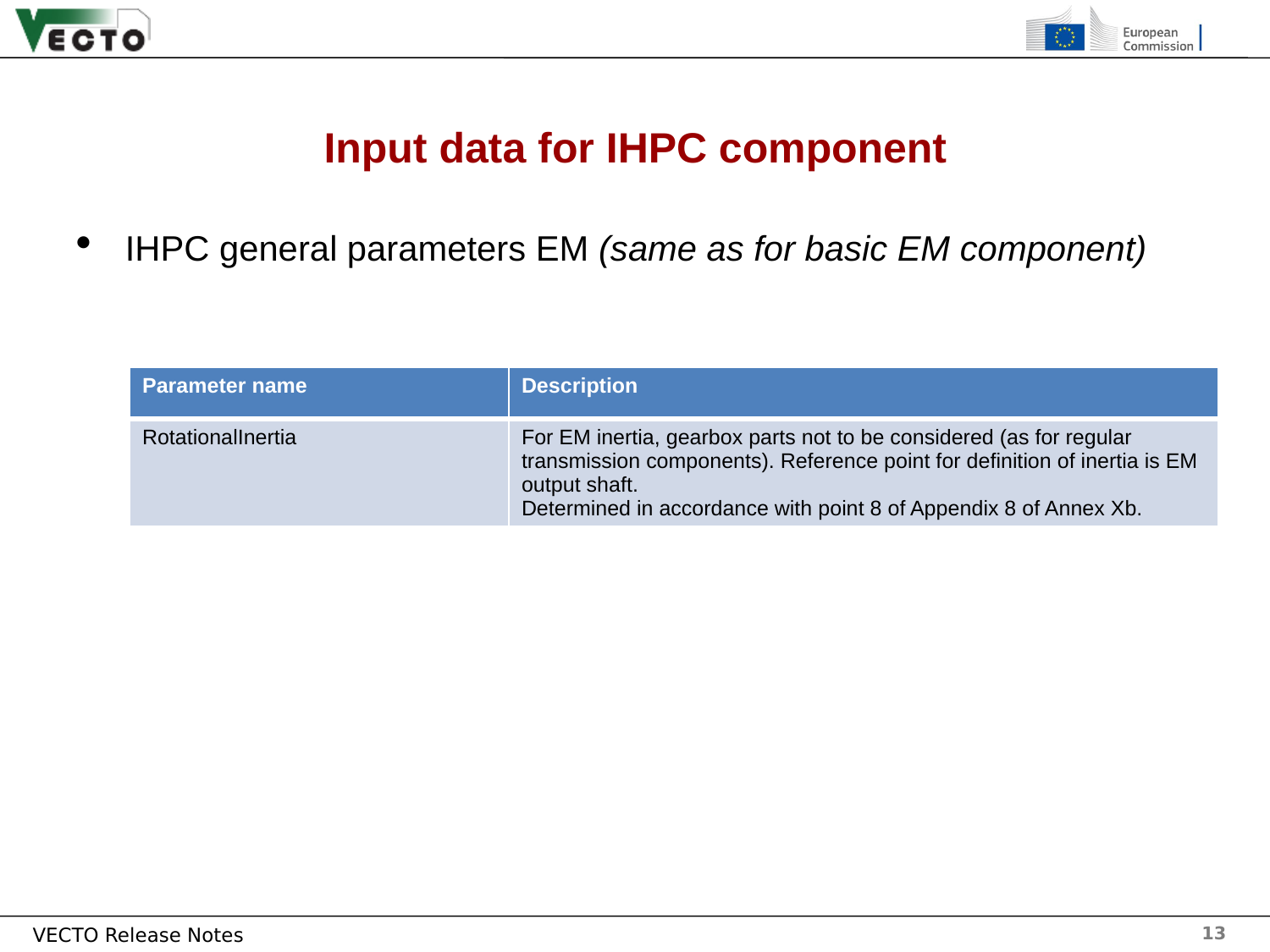

# Input data for IHPC component
IHPC general parameters EM (same as for basic EM component)
| Parameter name | Description |
| --- | --- |
| RotationalInertia | For EM inertia, gearbox parts not to be considered (as for regular transmission components). Reference point for definition of inertia is EM output shaft. Determined in accordance with point 8 of Appendix 8 of Annex Xb. |